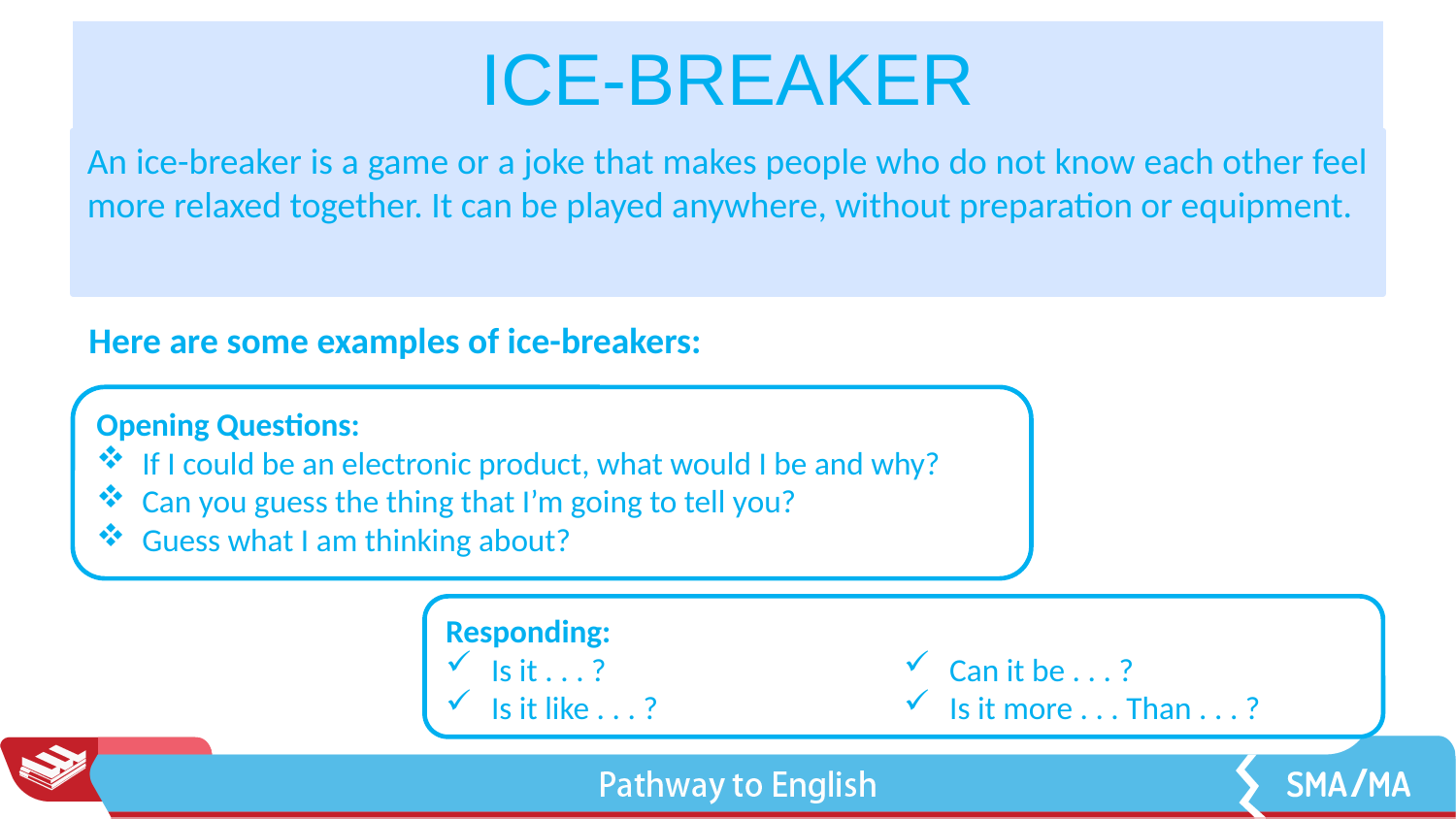

# ICE-BREAKER
An ice-breaker is a game or a joke that makes people who do not know each other feel more relaxed together. It can be played anywhere, without preparation or equipment.
Here are some examples of ice-breakers:
Opening Questions:
If I could be an electronic product, what would I be and why?
Can you guess the thing that I’m going to tell you?
Guess what I am thinking about?
Responding:
Is it . . . ?
Is it like . . . ?

Can it be . . . ?
Is it more . . . Than . . . ?